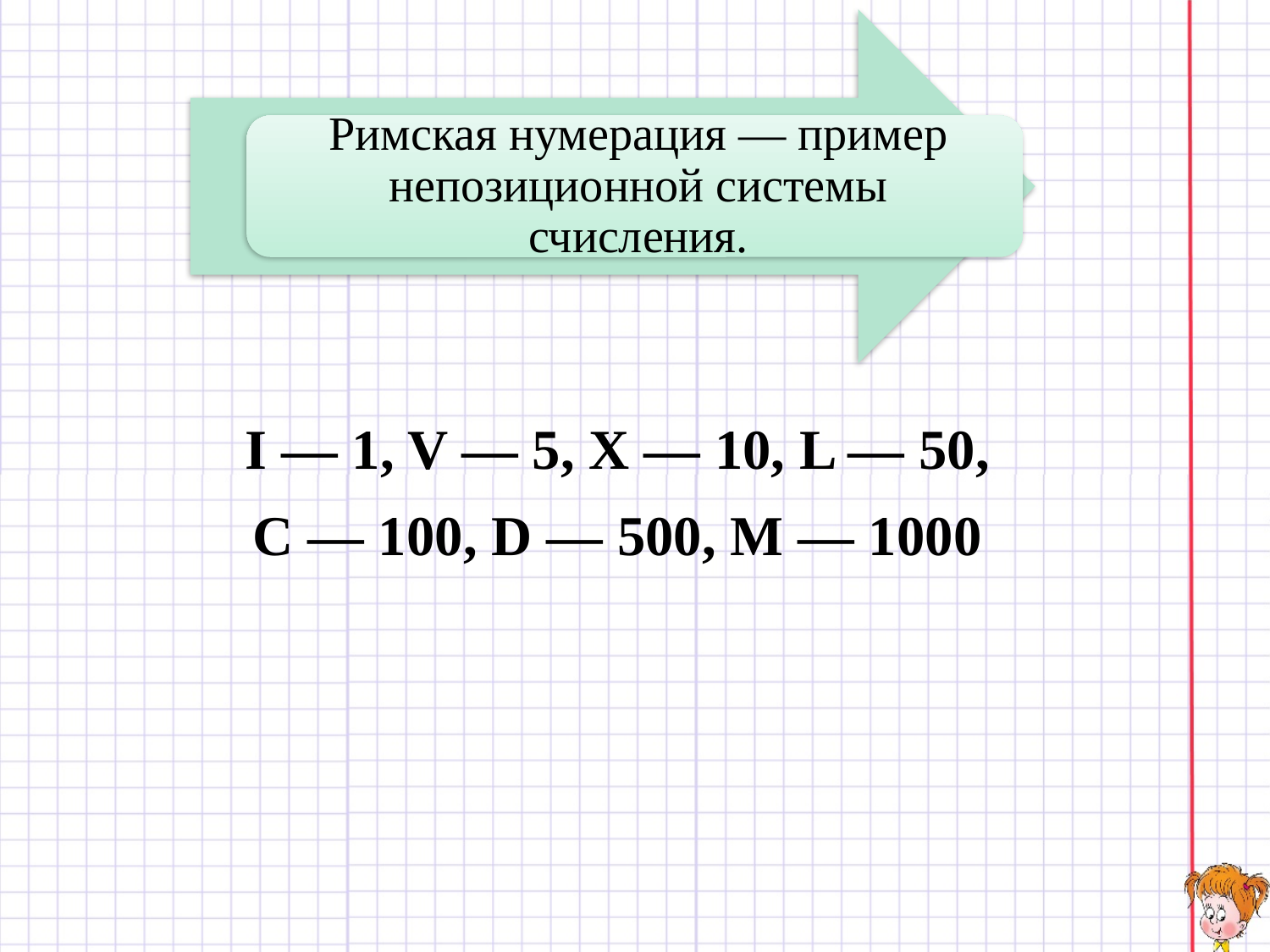

Римская нумерация — пример непозиционной системы счисления.
I — 1, V — 5, X — 10, L — 50,
C — 100, D — 500, M — 1000